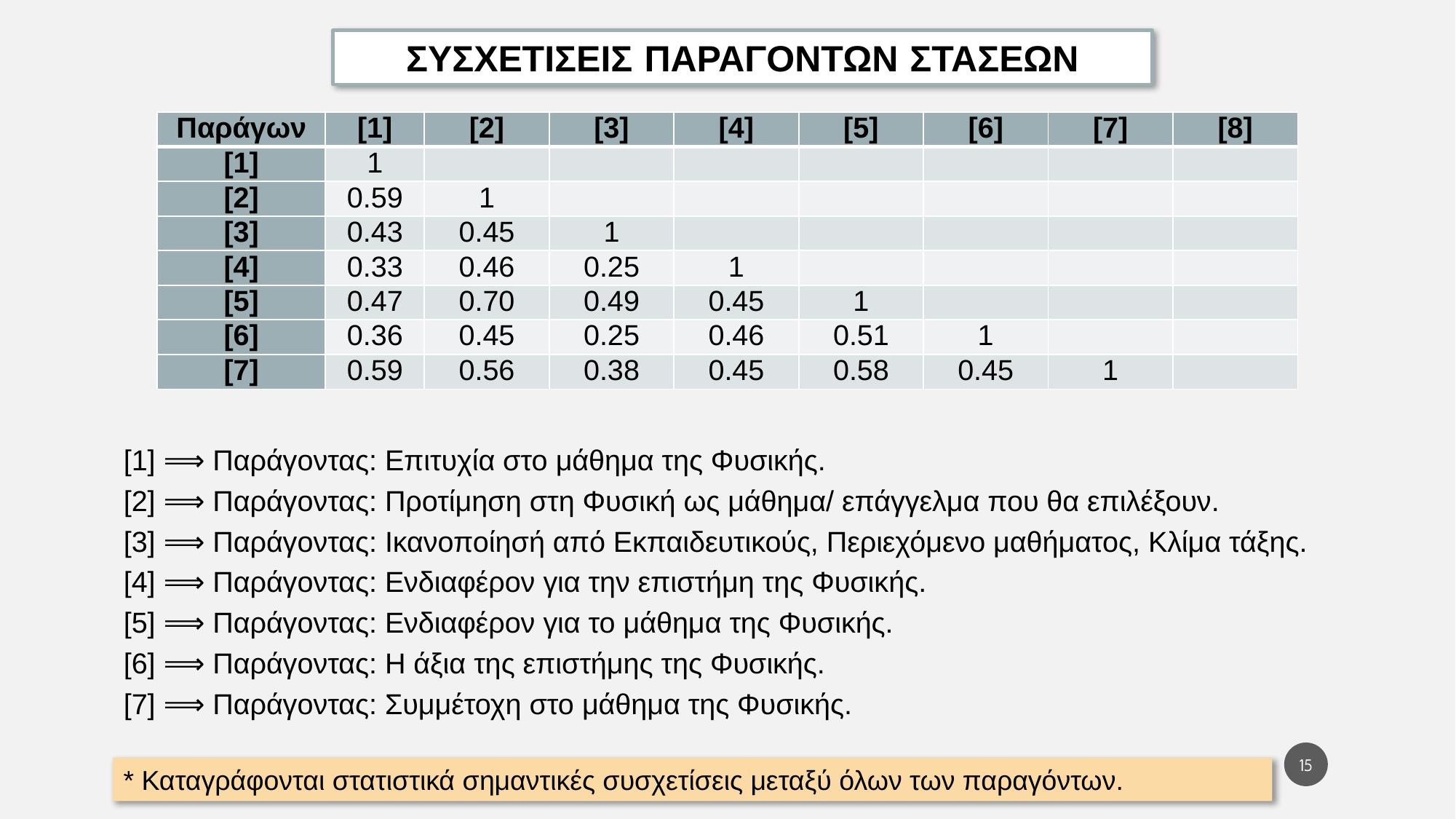

ΣΥΣΧΕΤΙΣΕΙΣ ΠΑΡΑΓΟΝΤΩΝ ΣΤΑΣΕΩΝ
| Παράγων | [1] | [2] | [3] | [4] | [5] | [6] | [7] | [8] |
| --- | --- | --- | --- | --- | --- | --- | --- | --- |
| [1] | 1 |  |  |  |  |  |  |  |
| [2] | 0.59 | 1 |  |  |  |  |  |  |
| [3] | 0.43 | 0.45 | 1 |  |  |  |  |  |
| [4] | 0.33 | 0.46 | 0.25 | 1 |  |  |  |  |
| [5] | 0.47 | 0.70 | 0.49 | 0.45 | 1 |  |  |  |
| [6] | 0.36 | 0.45 | 0.25 | 0.46 | 0.51 | 1 |  |  |
| [7] | 0.59 | 0.56 | 0.38 | 0.45 | 0.58 | 0.45 | 1 |  |
[1] ⟹ Παράγοντας: Επιτυχία στο μάθημα της Φυσικής.
[2] ⟹ Παράγοντας: Προτίμηση στη Φυσική ως μάθημα/ επάγγελμα που θα επιλέξουν.
[3] ⟹ Παράγοντας: Ικανοποίησή από Εκπαιδευτικούς, Περιεχόμενο μαθήματος, Κλίμα τάξης.
[4] ⟹ Παράγοντας: Ενδιαφέρον για την επιστήμη της Φυσικής.
[5] ⟹ Παράγοντας: Ενδιαφέρον για το μάθημα της Φυσικής.
[6] ⟹ Παράγοντας: Η άξια της επιστήμης της Φυσικής.
[7] ⟹ Παράγοντας: Συμμέτοχη στο μάθημα της Φυσικής.
15
* Καταγράφονται στατιστικά σημαντικές συσχετίσεις μεταξύ όλων των παραγόντων.